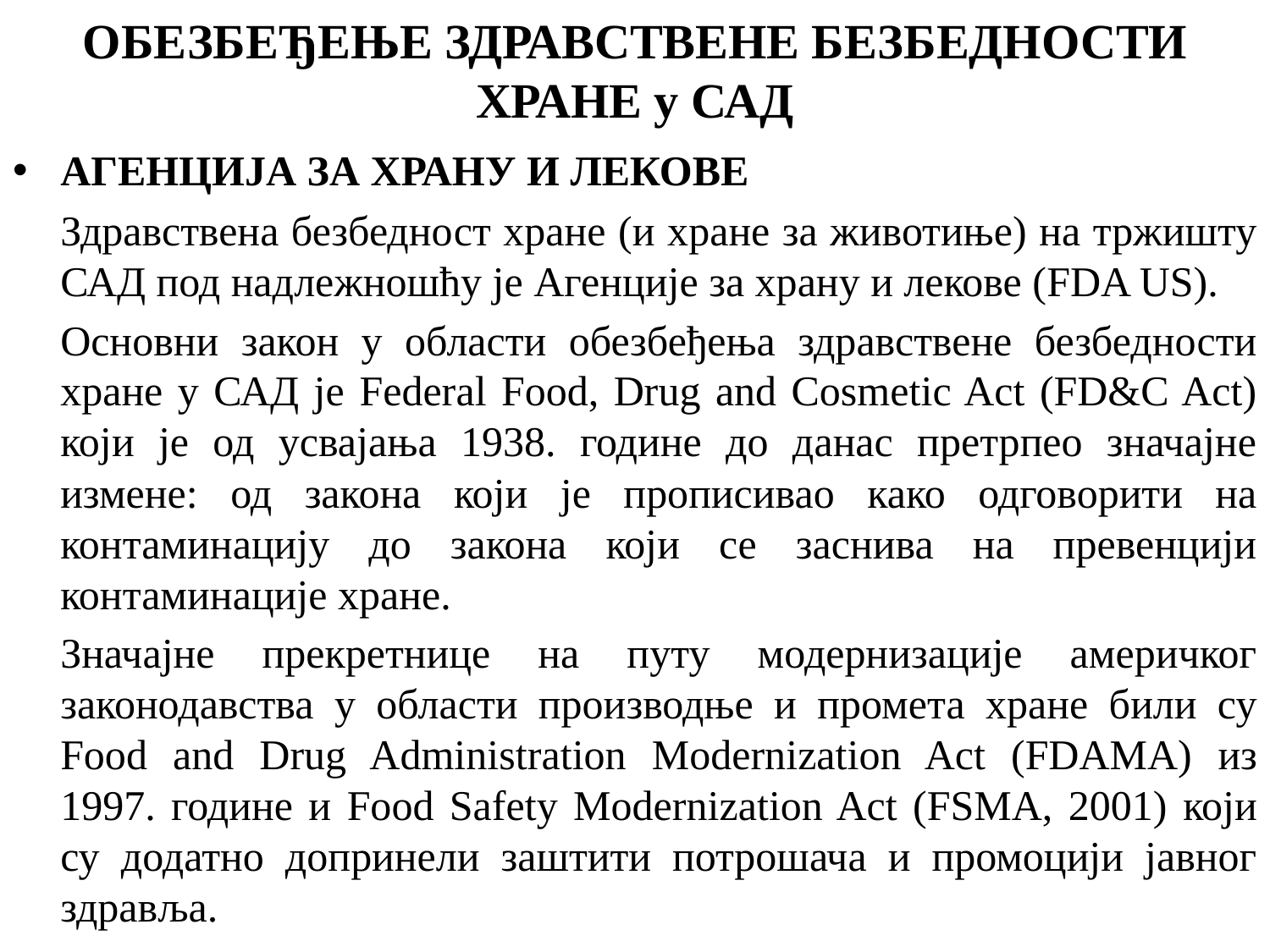

# ОБЕЗБЕЂЕЊЕ ЗДРАВСТВЕНЕ БЕЗБЕДНОСТИ ХРАНЕ у САД
АГЕНЦИЈА ЗА ХРАНУ И ЛЕКОВЕ
	Здравствена безбедност хране (и хране за животиње) на тржишту САД под надлежношћу је Агенције за храну и лекове (FDA US).
	Основни закон у области обезбеђења здравствене безбедности хране у САД је Federal Food, Drug and Cosmetic Act (FD&C Act) који је од усвајања 1938. године до данас претрпео значајне измене: од закона који је прописивао како одговорити на контаминацију до закона који се заснива на превенцији контаминације хране.
	Значајне прекретнице на путу модернизације америчког законодавства у области производње и промета хране били су Food and Drug Administration Modernization Act (FDAMA) из 1997. године и Food Safety Modernization Act (FSMA, 2001) који су додатно допринели заштити потрошача и промоцији јавног здравља.